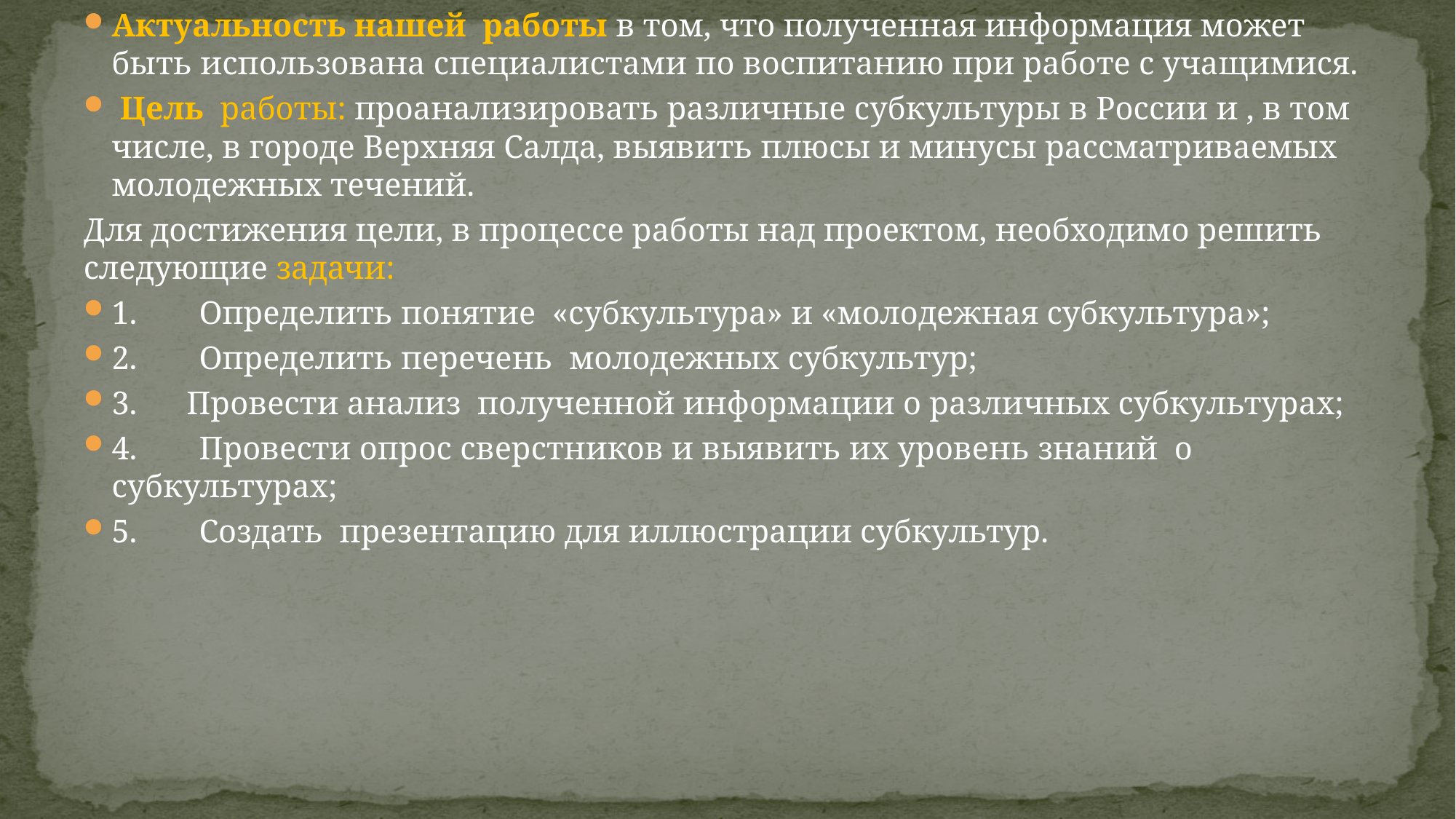

Актуальность нашей  работы в том, что полученная информация может быть использована специалистами по воспитанию при работе с учащимися.
 Цель  работы: проанализировать различные субкультуры в России и , в том числе, в городе Верхняя Салда, выявить плюсы и минусы рассматриваемых молодежных течений.
Для достижения цели, в процессе работы над проектом, необходимо решить следующие задачи:
1.	Определить понятие  «субкультура» и «молодежная субкультура»;
2.	Определить перечень  молодежных субкультур;
3.      Провести анализ  полученной информации о различных субкультурах;
4.	Провести опрос сверстников и выявить их уровень знаний  о субкультурах;
5.	Создать  презентацию для иллюстрации субкультур.